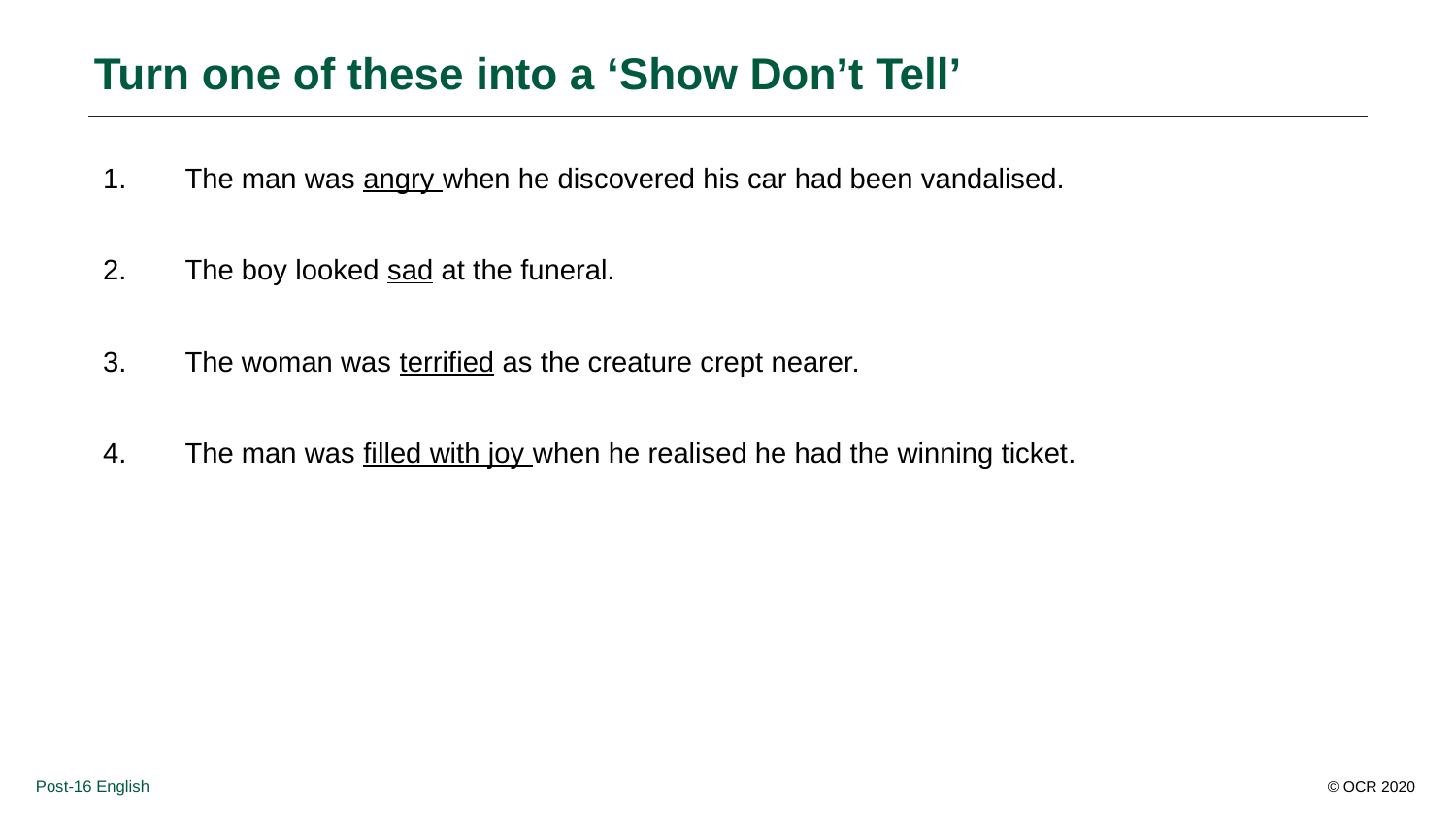

# Turn one of these into a ‘Show Don’t Tell’

The man was angry when he discovered his car had been vandalised.

The boy looked sad at the funeral.

The woman was terrified as the creature crept nearer.

The man was filled with joy when he realised he had the winning ticket.
Post-16 English
© OCR 2020